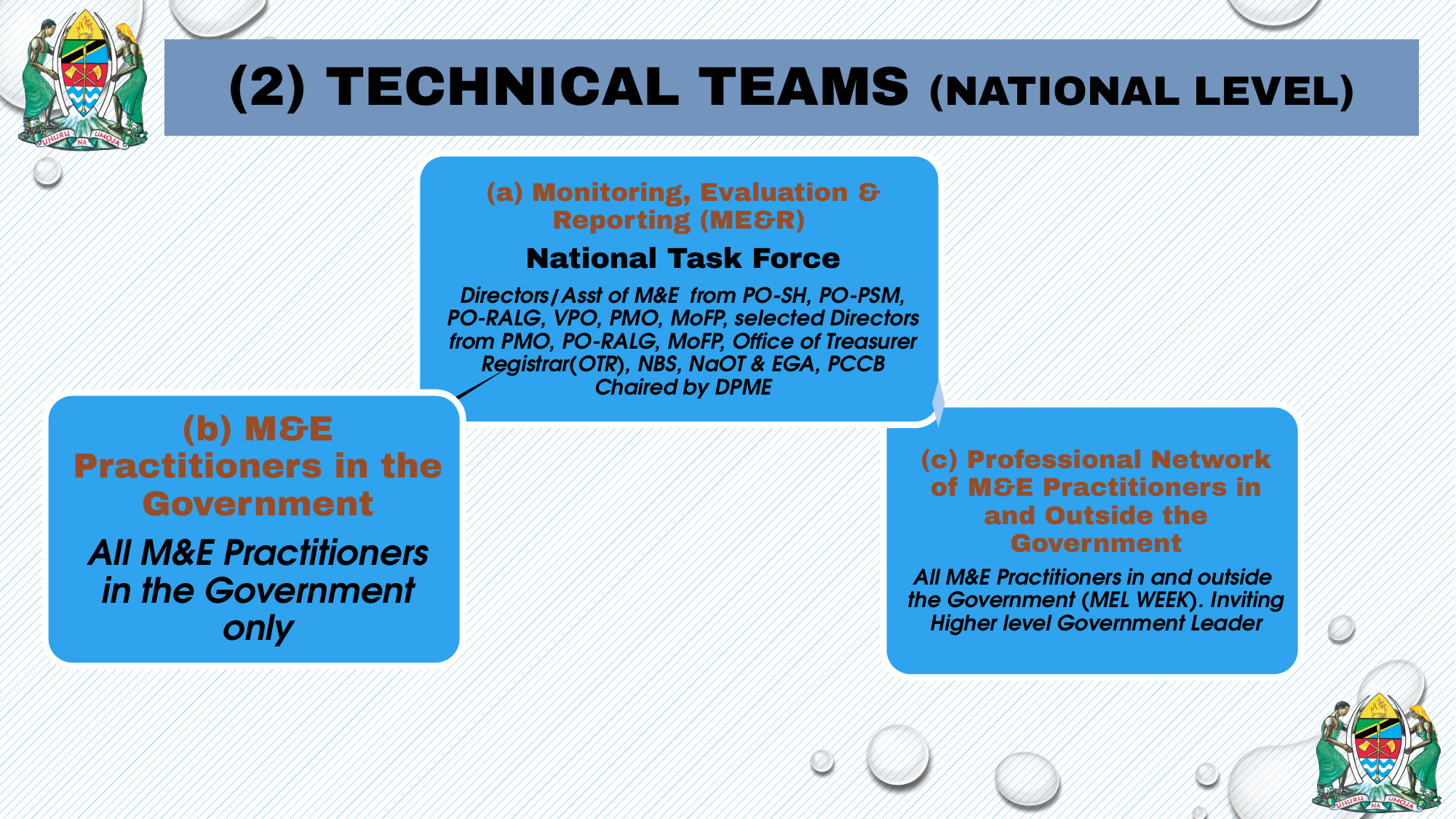

# (2) Technical Teams (National Level)
(c) Professional Network of M&E Practitioners in and Outside the Government
All M&E Practitioners in and outside  the Government (MEL WEEK). Inviting Higher level Government Leader

(a) Monitoring, Evaluation & Reporting (ME&R)
National Task Force
Directors/Asst of M&E  from PO-SH, PO-PSM, PO-RALG, VPO, PMO, MoFP, selected Directors from PMO, PO-RALG, MoFP, Office of Treasurer Registrar(OTR), NBS, NaOT & EGA, PCCB Chaired by DPME

(b) M&E Practitioners in the Government
All M&E Practitioners in the Government only